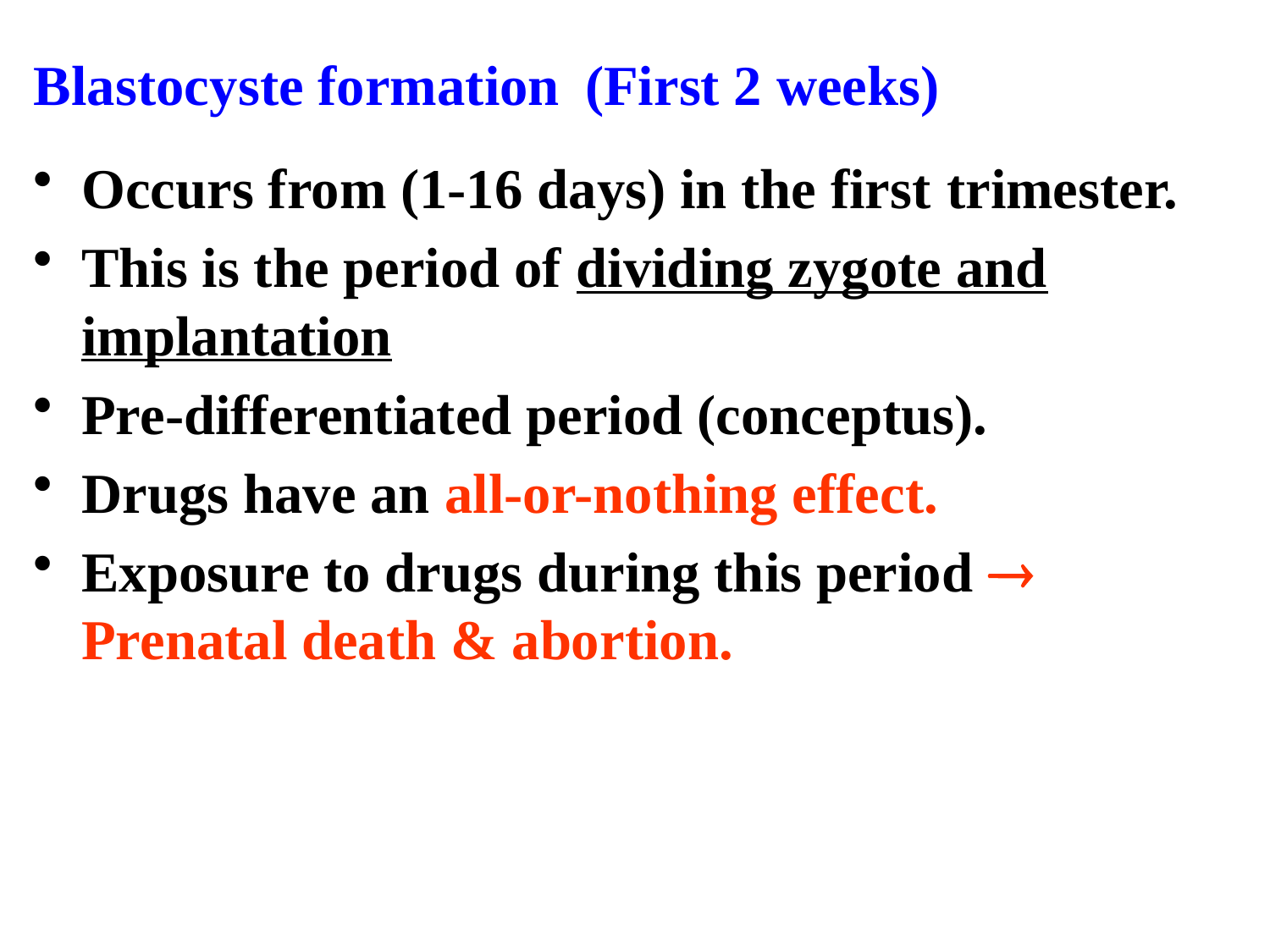

Blastocyste formation  (First 2 weeks)

Occurs from (1-16 days) in the first trimester.
This is the period of dividing zygote and implantation
Pre-differentiated period (conceptus).
Drugs have an all-or-nothing effect.
Exposure to drugs during this period → Prenatal death & abortion.